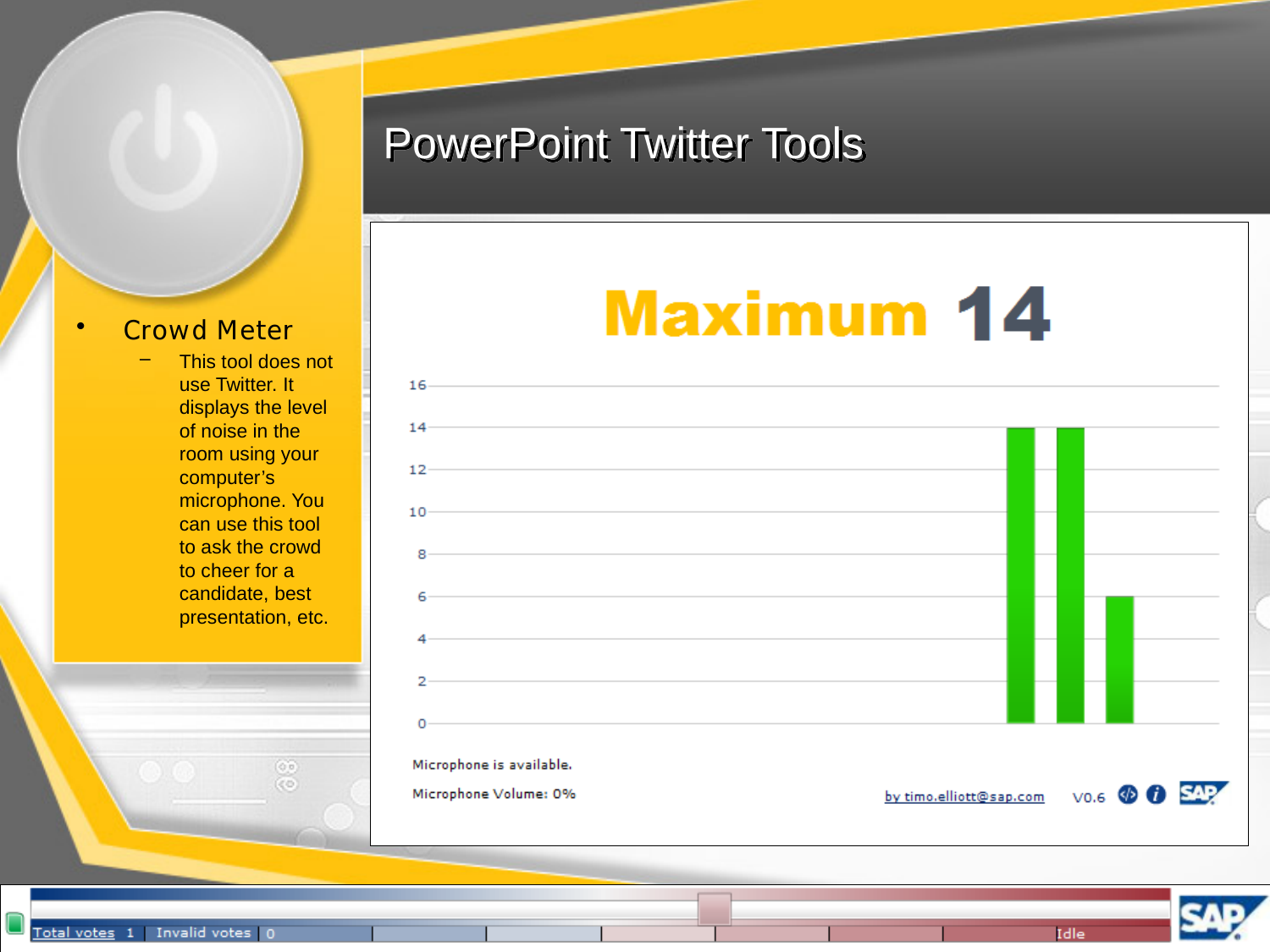

# PowerPoint Twitter Tools

Crowd Meter
This tool does not use Twitter. It displays the level of noise in the room using your computer’s microphone. You can use this tool to ask the crowd to cheer for a candidate, best presentation, etc.